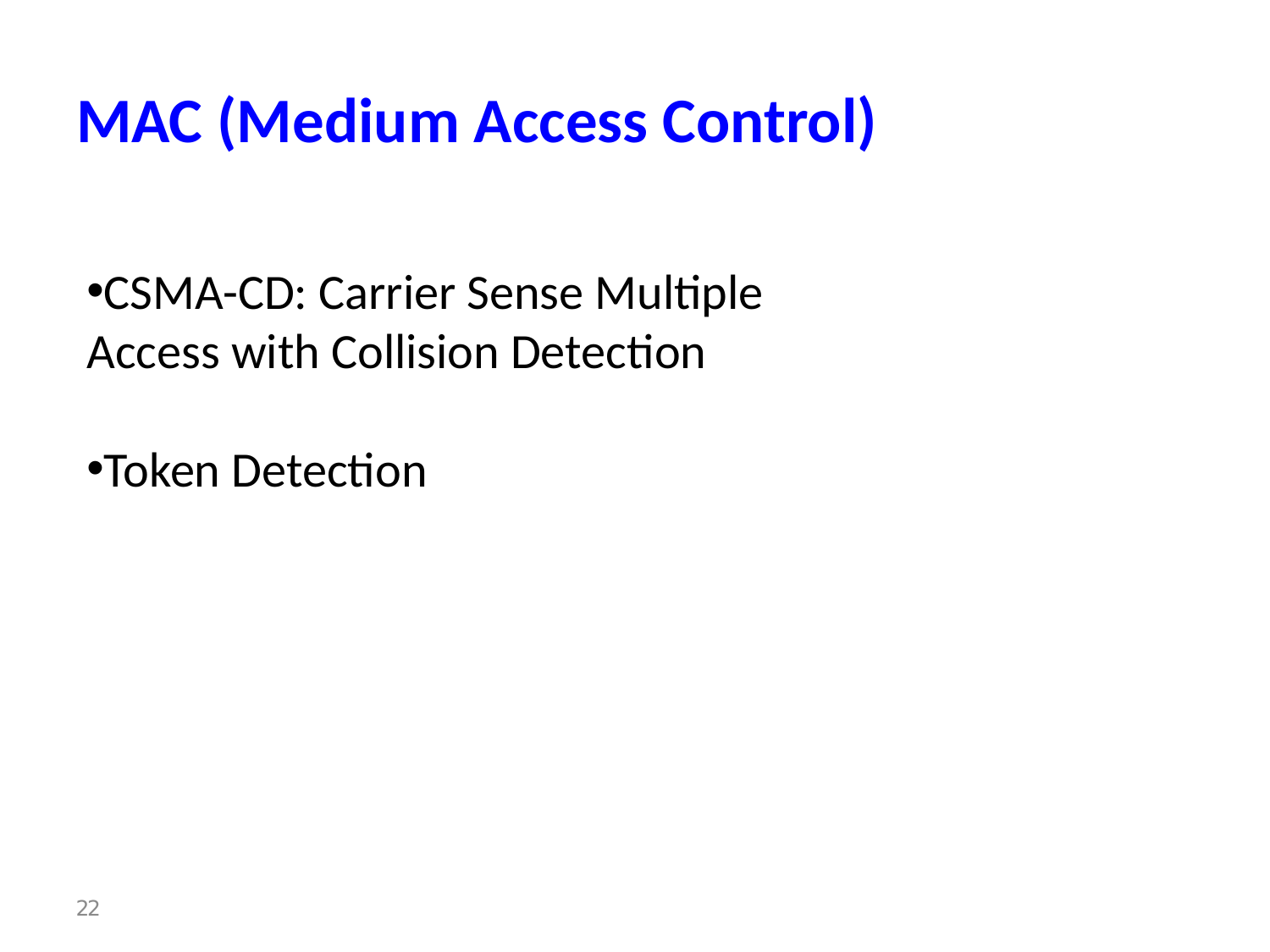

# MAC (Medium Access Control)

CSMA-CD: Carrier Sense Multiple Access with Collision Detection

Token Detection

22